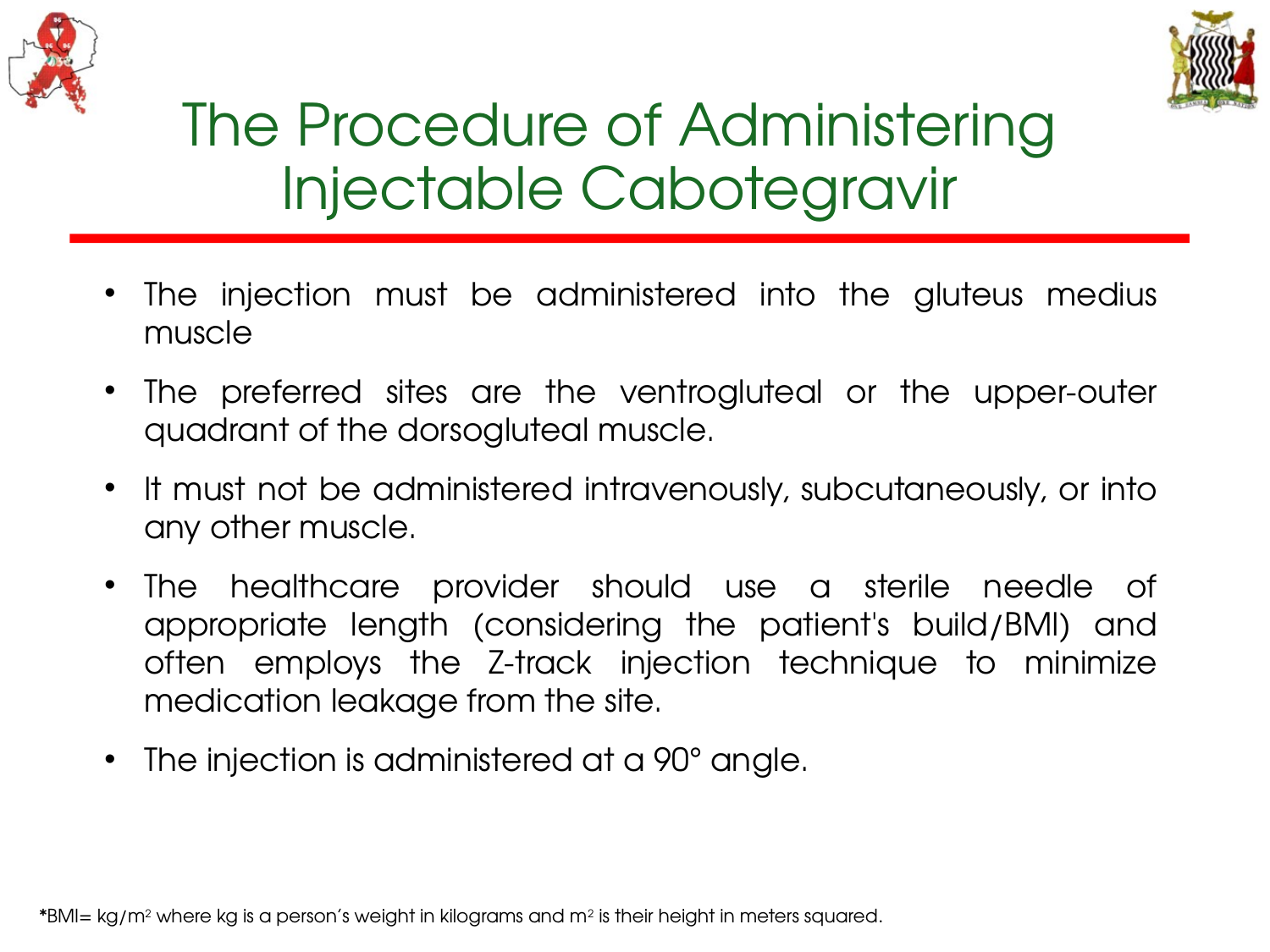

The Procedure of Administering Injectable Cabotegravir
The injection must be administered into the gluteus medius muscle
The preferred sites are the ventrogluteal or the upper-outer quadrant of the dorsogluteal muscle.
It must not be administered intravenously, subcutaneously, or into any other muscle.
The healthcare provider should use a sterile needle of appropriate length (considering the patient's build/BMI) and often employs the Z-track injection technique to minimize medication leakage from the site.
The injection is administered at a 90° angle.
*BMI= kg/m2 where kg is a person’s weight in kilograms and m2 is their height in meters squared.